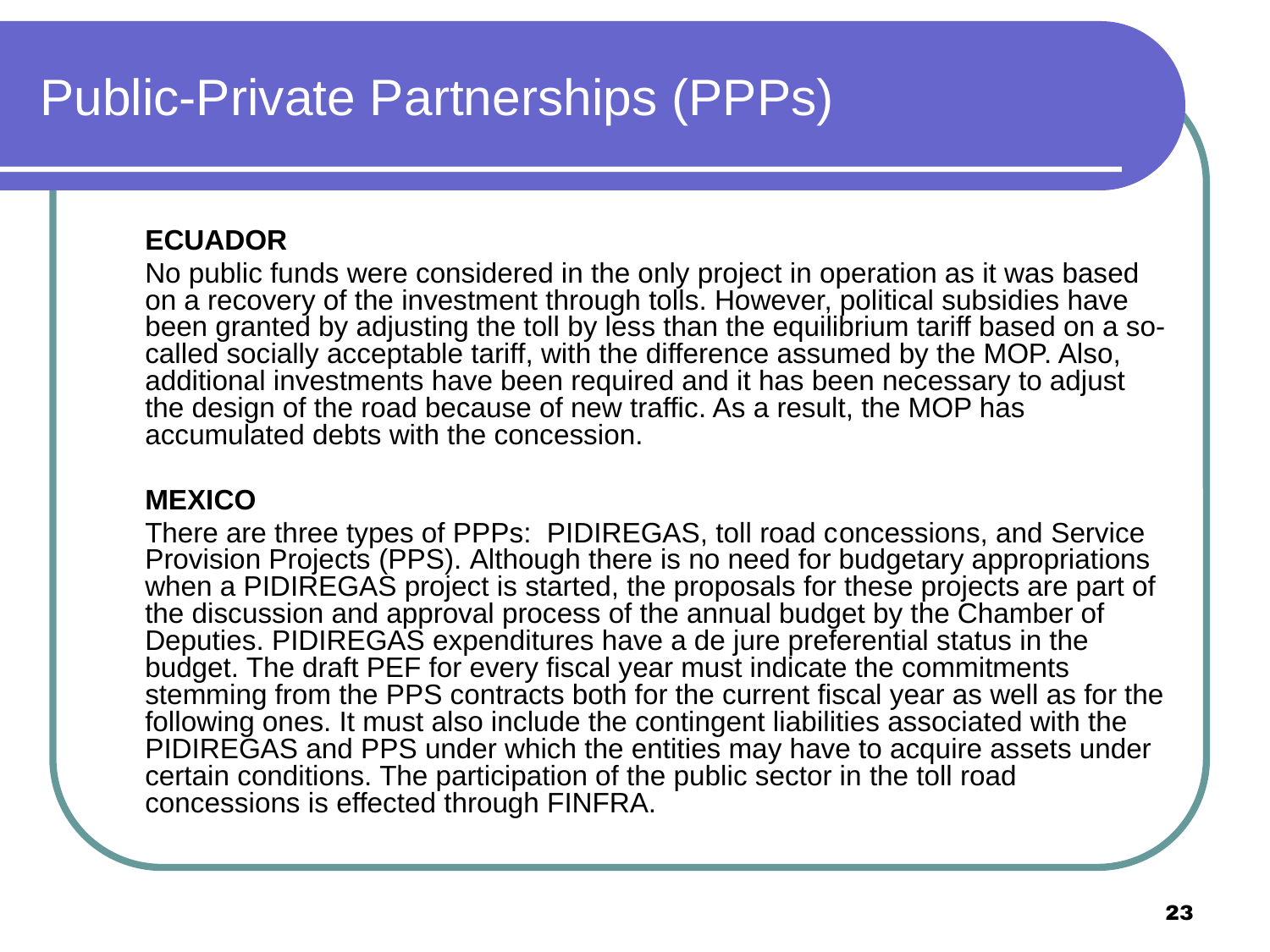

# Public-Private Partnerships (PPPs)
	ECUADOR
	No public funds were considered in the only project in operation as it was based on a recovery of the investment through tolls. However, political subsidies have been granted by adjusting the toll by less than the equilibrium tariff based on a so-called socially acceptable tariff, with the difference assumed by the MOP. Also, additional investments have been required and it has been necessary to adjust the design of the road because of new traffic. As a result, the MOP has accumulated debts with the concession.

	MEXICO
	There are three types of PPPs:  PIDIREGAS, toll road concessions, and Service Provision Projects (PPS). Although there is no need for budgetary appropriations when a PIDIREGAS project is started, the proposals for these projects are part of the discussion and approval process of the annual budget by the Chamber of Deputies. PIDIREGAS expenditures have a de jure preferential status in the budget. The draft PEF for every fiscal year must indicate the commitments stemming from the PPS contracts both for the current fiscal year as well as for the following ones. It must also include the contingent liabilities associated with the PIDIREGAS and PPS under which the entities may have to acquire assets under certain conditions. The participation of the public sector in the toll road concessions is effected through FINFRA.
23